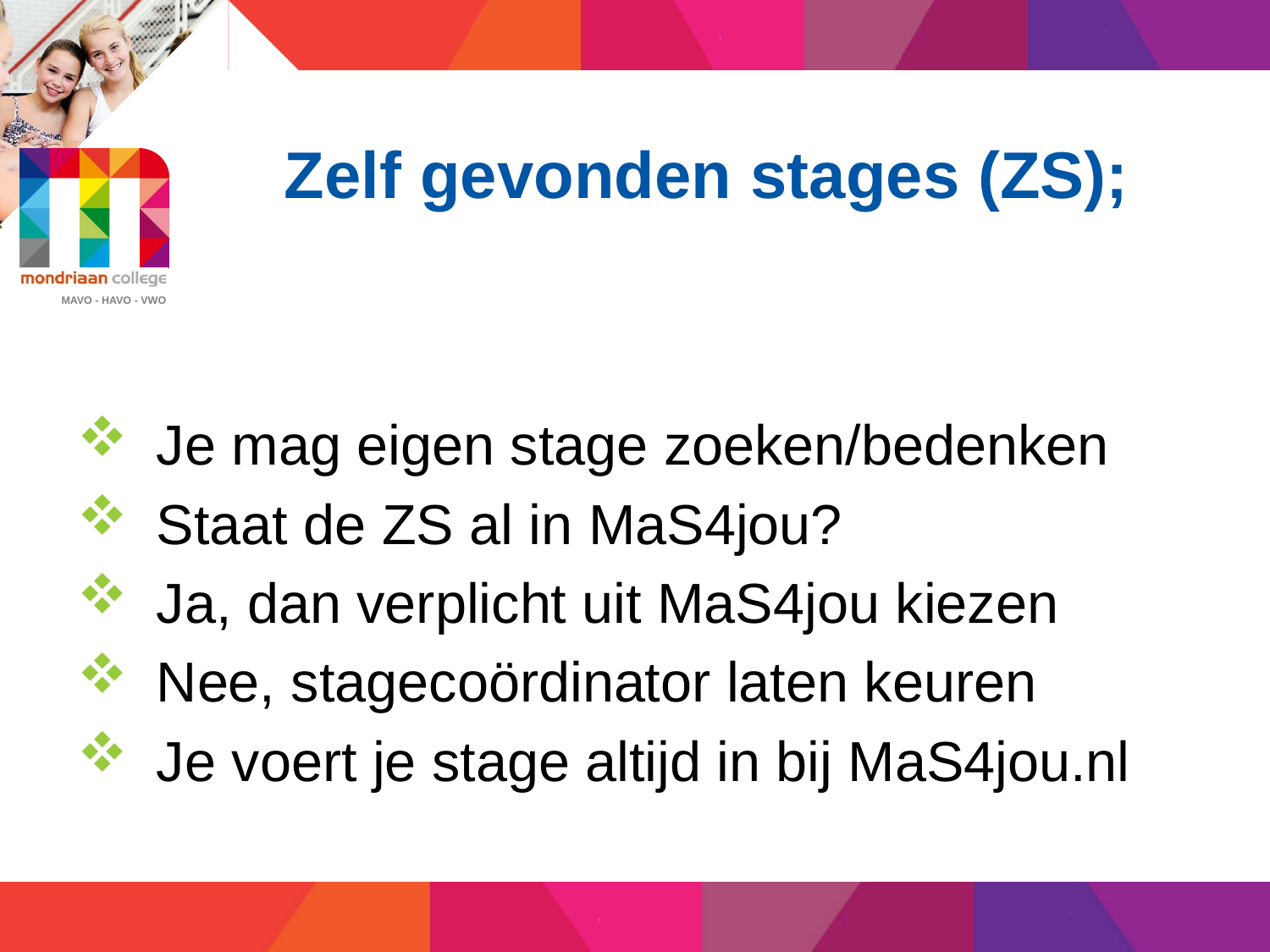

# Zelf gevonden stages (ZS);

Je mag eigen stage zoeken/bedenken
Staat de ZS al in MaS4jou?
Ja, dan verplicht uit MaS4jou kiezen
Nee, stagecoördinator laten keuren
Je voert je stage altijd in bij MaS4jou.nl